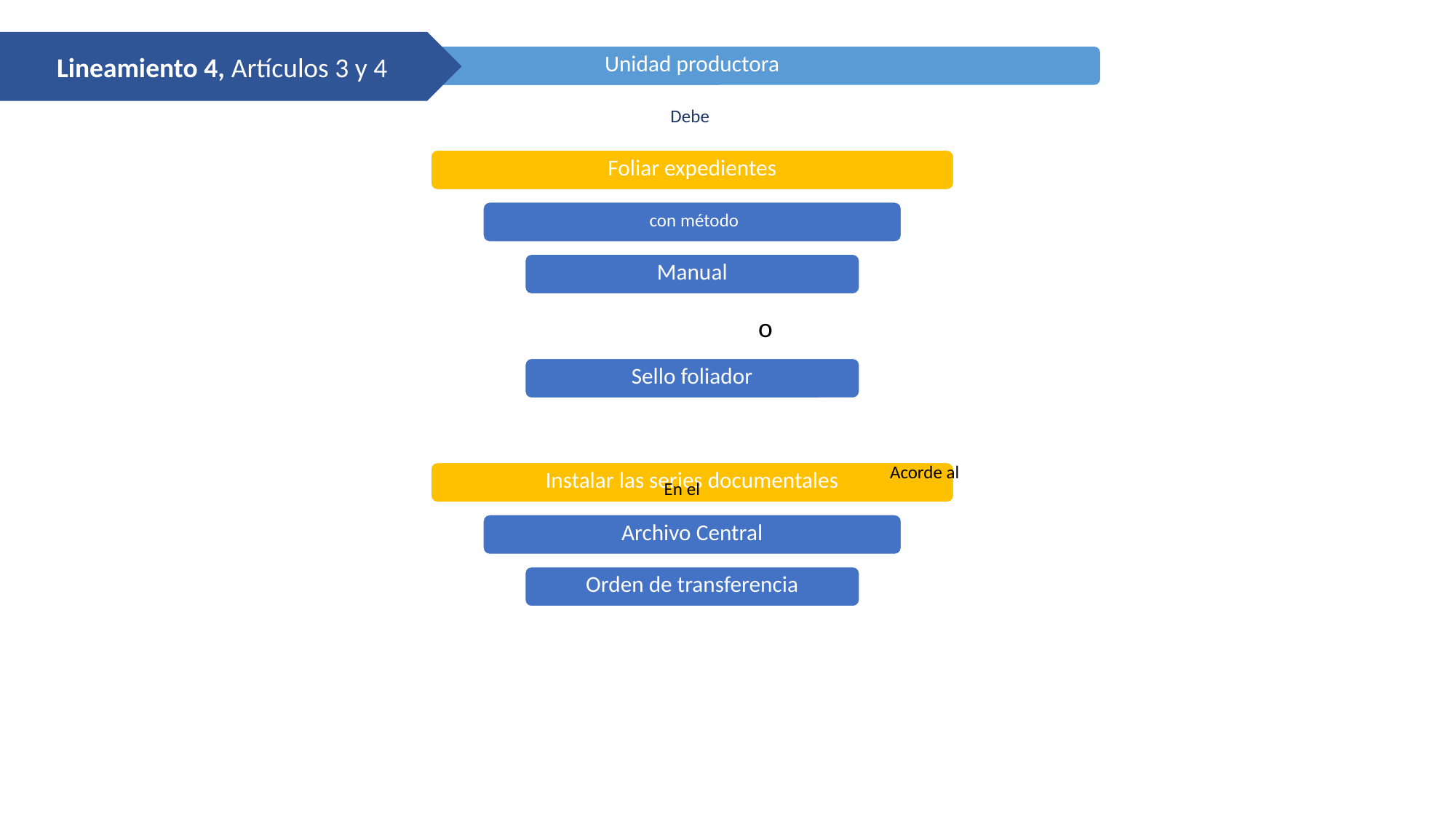

Lineamiento 4, Artículos 3 y 4
Unidad productora
Foliar expedientes
 con método
Manual
Sello foliador
Archivo Central
Orden de transferencia
Debe
o
Acorde al
En el